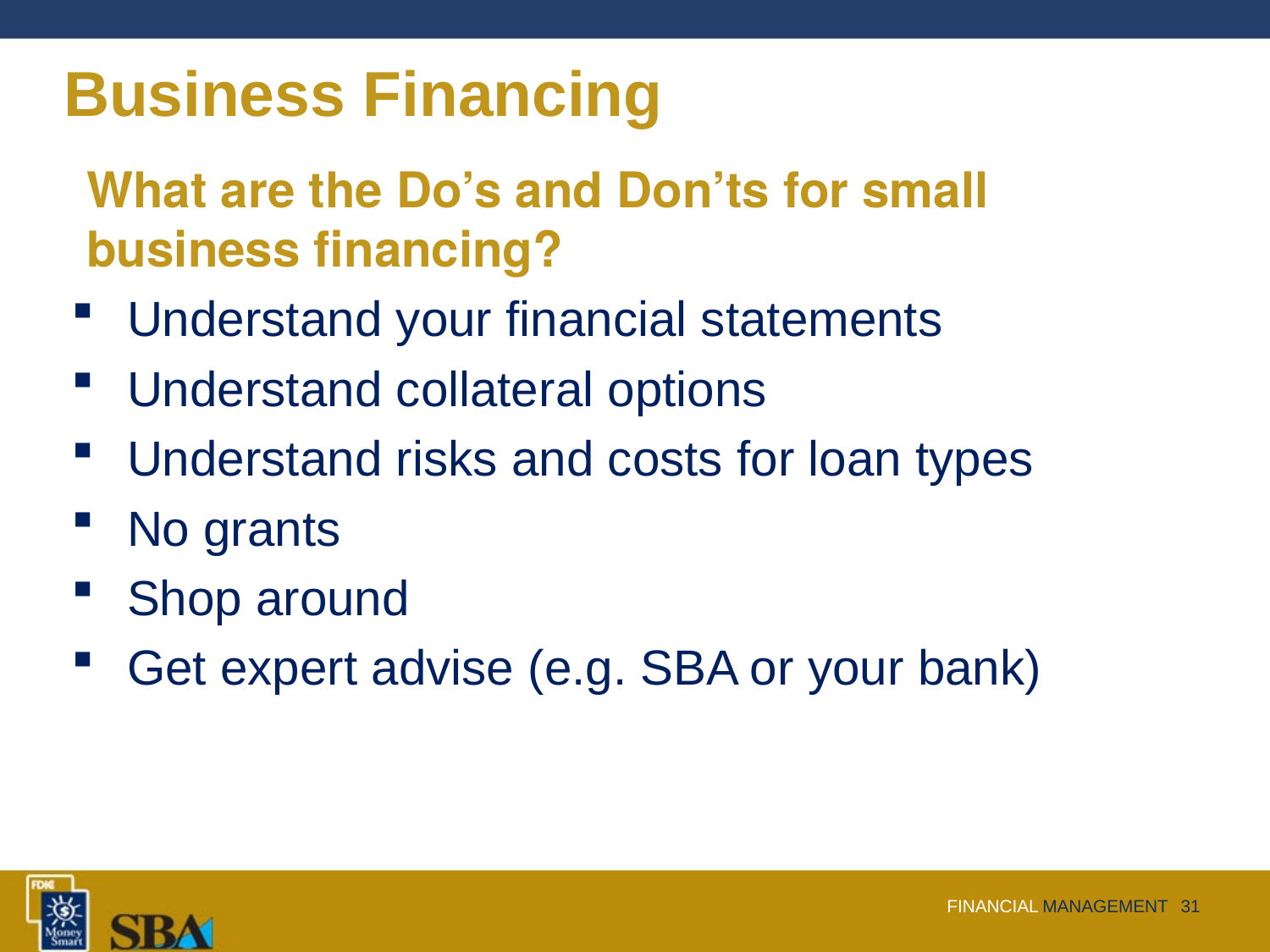

# Business Financing
What are the Do’s and Don’ts for small business financing?
Understand your financial statements
Understand collateral options
Understand risks and costs for loan types
No grants
Shop around
Get expert advise (e.g. SBA or your bank)